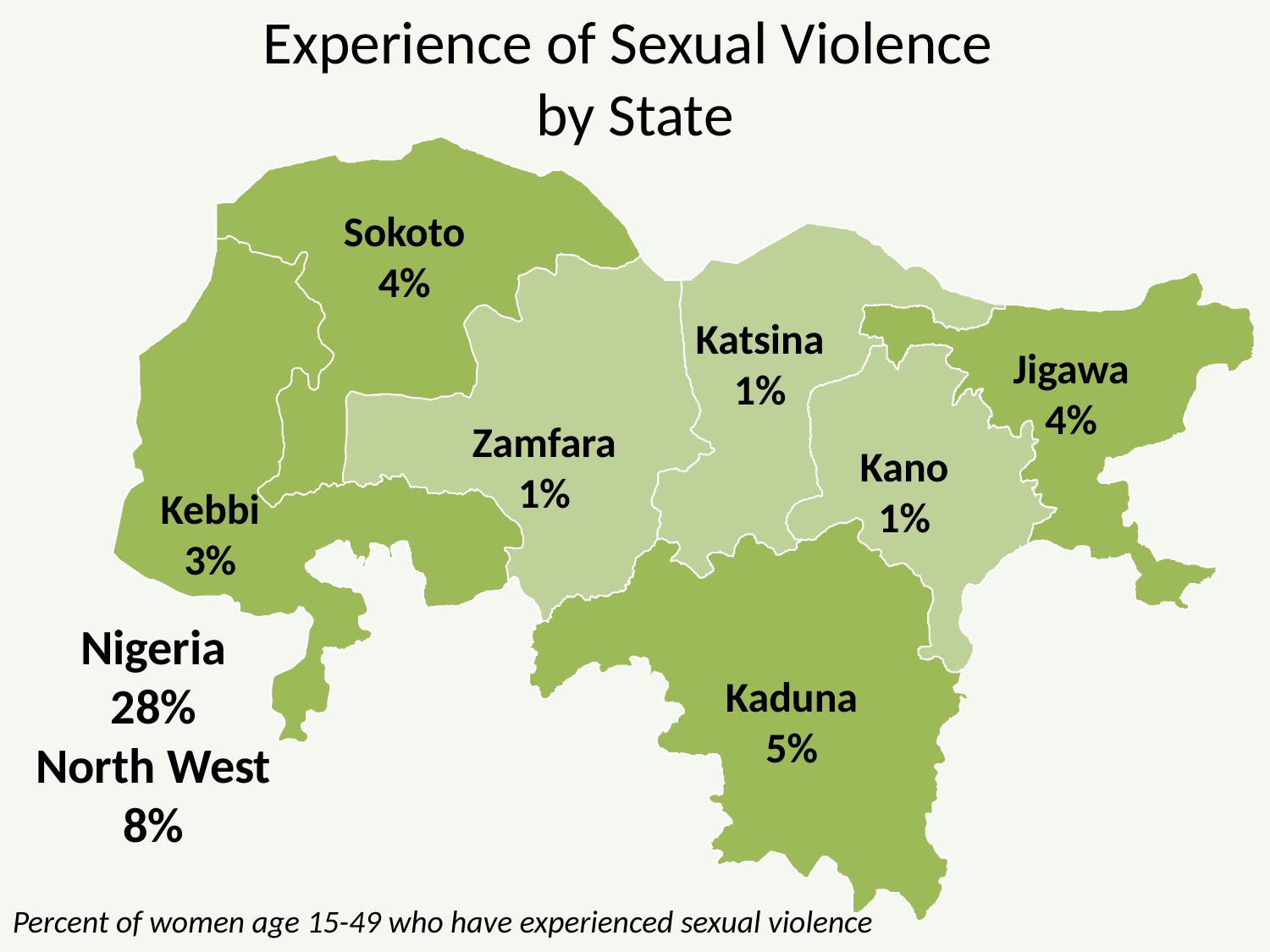

# Experience of Sexual Violence by State

Sokoto
4%

Katsina
1%
Niger
48%
Jigawa
4%
Zamfara
1%
Kano
1%
Kebbi
3%
Nigeria
28%
North West
8%
Kaduna
5%
Percent of women age 15-49 who have experienced sexual violence